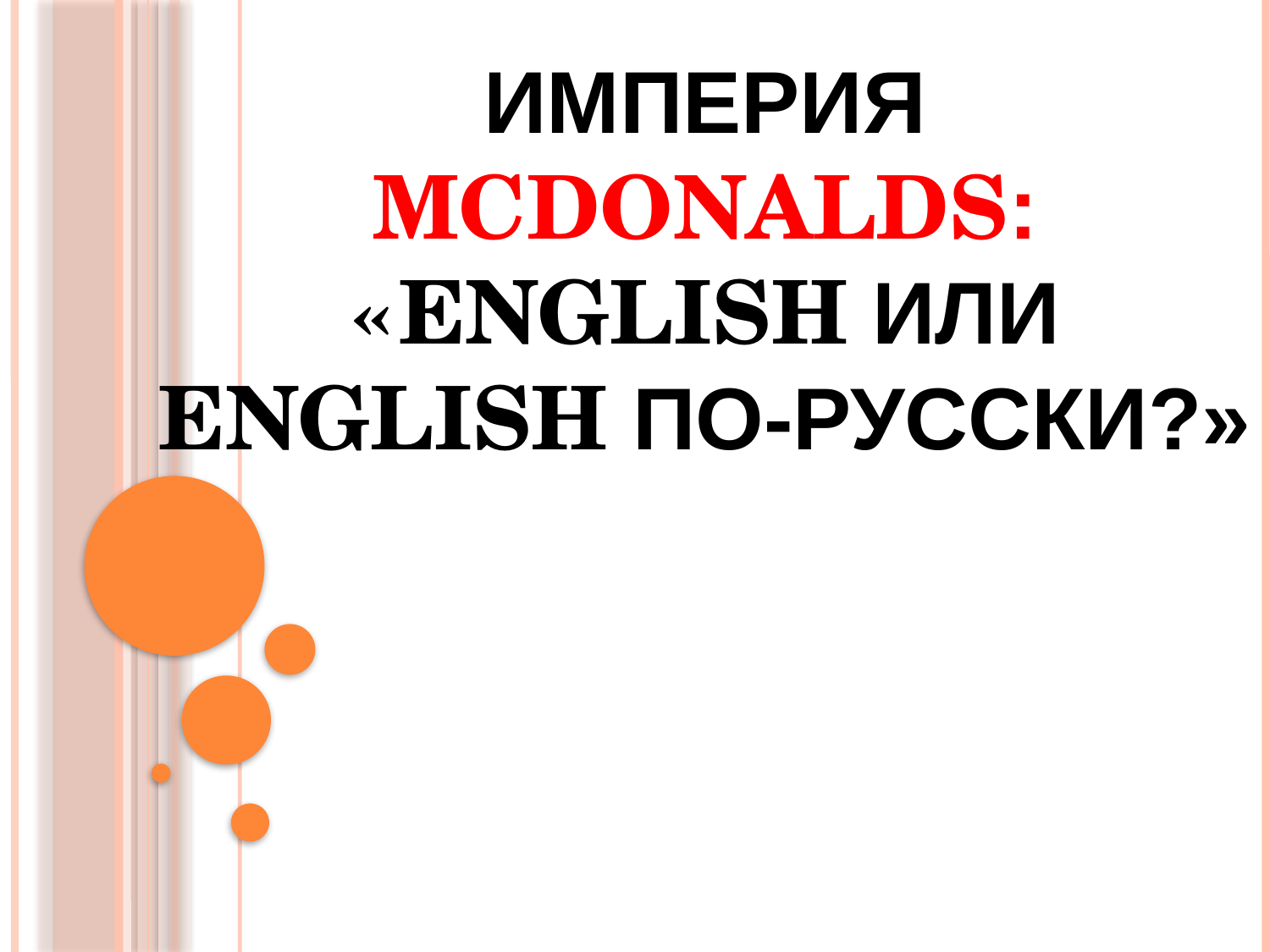

# Империя McDonalds: «English или English по-русски?»